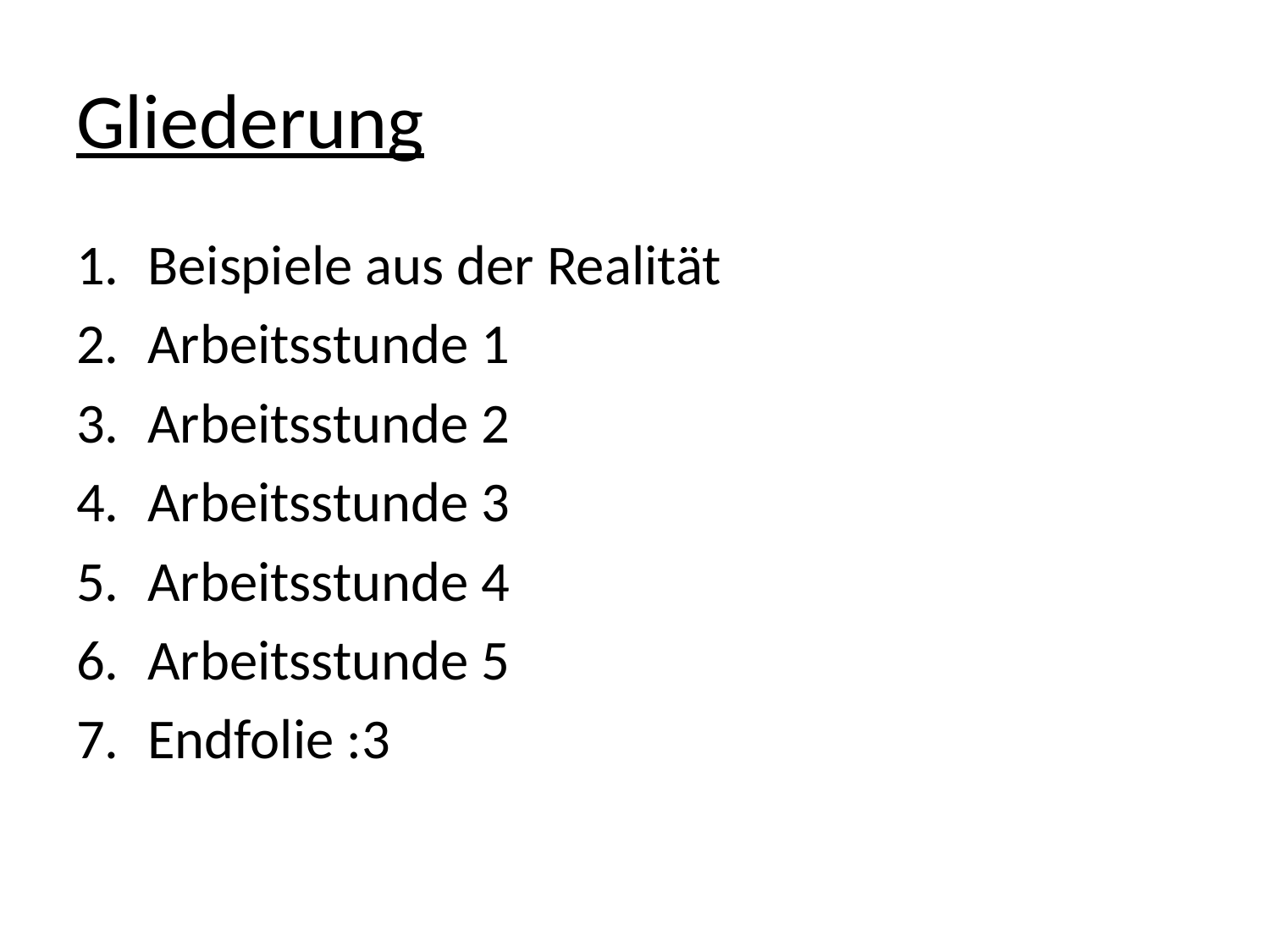

# Gliederung
Beispiele aus der Realität
Arbeitsstunde 1
Arbeitsstunde 2
Arbeitsstunde 3
Arbeitsstunde 4
Arbeitsstunde 5
Endfolie :3